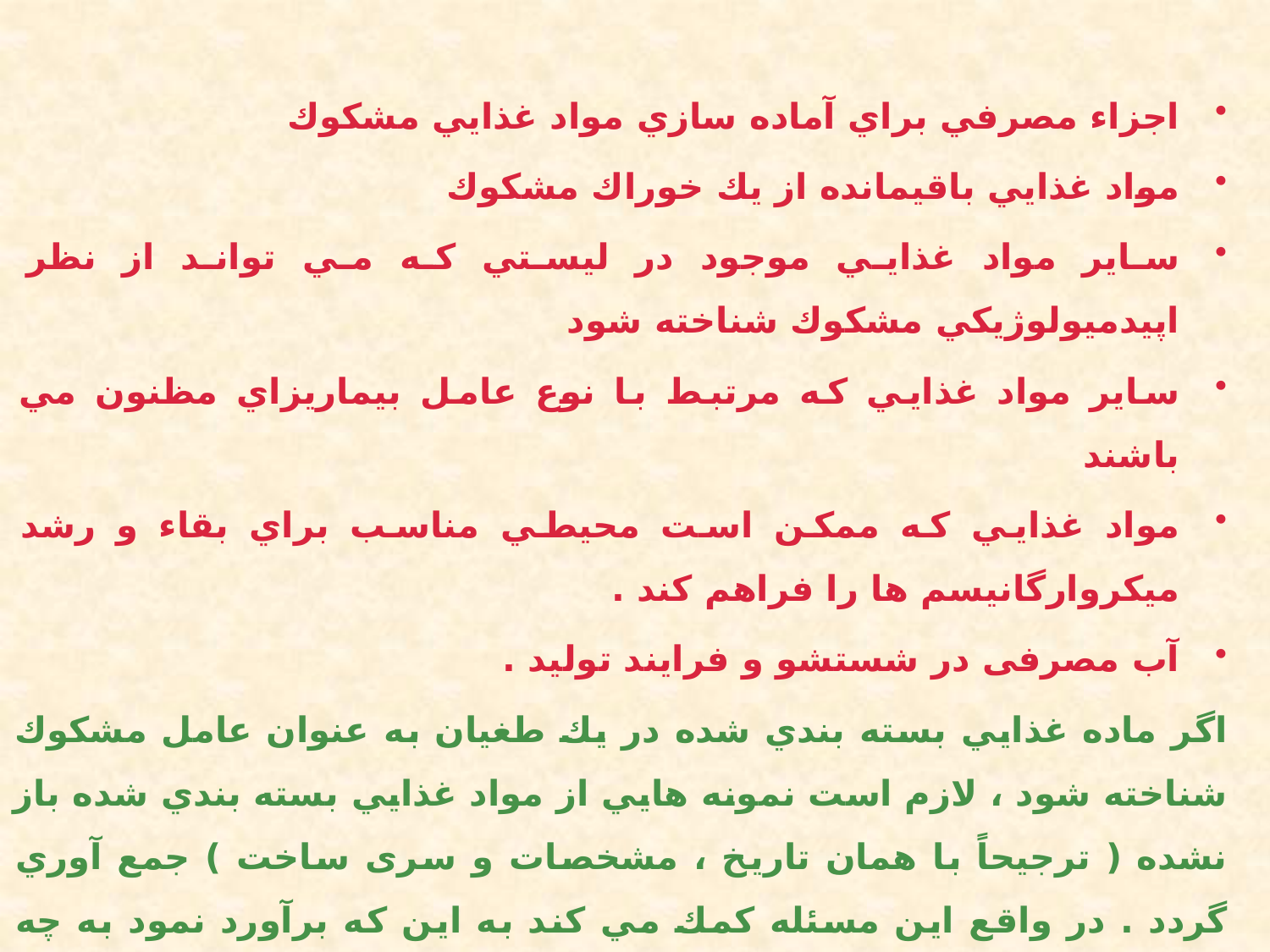

اجزاء مصرفي براي آماده سازي مواد غذايي مشكوك
مواد غذايي باقيمانده از يك خوراك مشكوك
ساير مواد غذايي موجود در ليستي كه مي تواند از نظر اپيدميولوژيكي مشكوك شناخته شود
ساير مواد غذايي كه مرتبط با نوع عامل بيماريزاي مظنون مي باشند
مواد غذايي كه ممكن است محيطي مناسب براي بقاء و رشد ميكروارگانيسم ها را فراهم كند .
آب مصرفی در شستشو و فرایند تولید .
اگر ماده غذايي بسته بندي شده در يك طغيان به عنوان عامل مشكوك شناخته شود ، لازم است نمونه هايي از مواد غذايي بسته بندي شده باز نشده ( ترجيحاً با همان تاريخ ، مشخصات و سری ساخت ) جمع آوري گردد . در واقع اين مسئله كمك مي كند به اين كه برآورد نمود به چه ميزان مواد غذايي قبل از اينكه به مكان آماده سازي برسند ، آلوده شده اند .